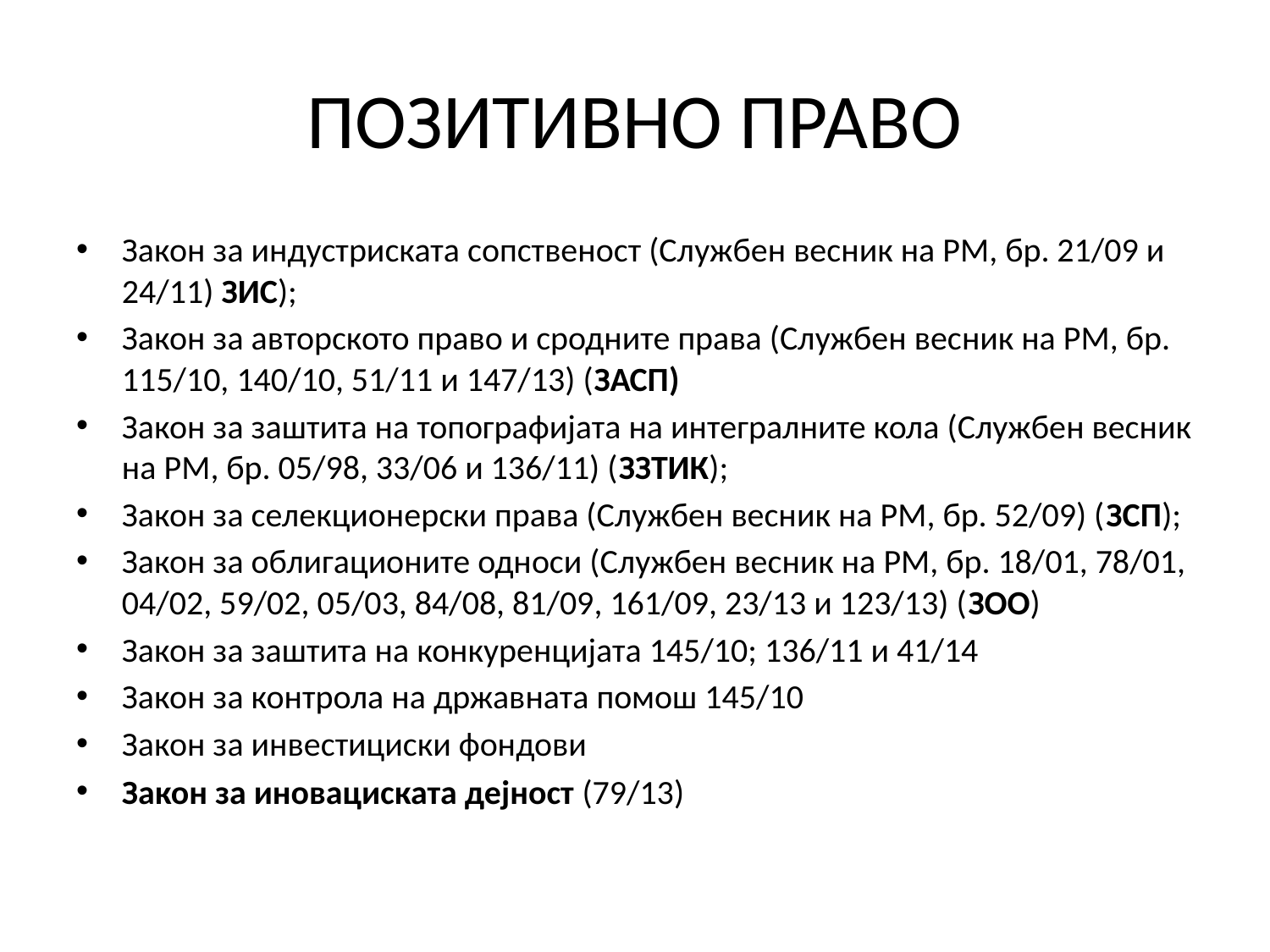

# ПОЗИТИВНО ПРАВО
Закон за индустриската сопственост (Службен весник на РМ, бр. 21/09 и 24/11) ЗИС);
Закон за авторското право и сродните права (Службен весник на РМ, бр. 115/10, 140/10, 51/11 и 147/13) (ЗАСП)
Закон за заштита на топографијата на интегралните кола (Службен весник на РМ, бр. 05/98, 33/06 и 136/11) (ЗЗТИК);
Закон за селекционерски права (Службен весник на РМ, бр. 52/09) (ЗСП);
Закон за облигационите односи (Службен весник на РМ, бр. 18/01, 78/01, 04/02, 59/02, 05/03, 84/08, 81/09, 161/09, 23/13 и 123/13) (ЗОО)
Закон за заштита на конкуренцијата 145/10; 136/11 и 41/14
Закон за контрола на државната помош 145/10
Закон за инвестициски фондови
Закон за иновациската дејност (79/13)